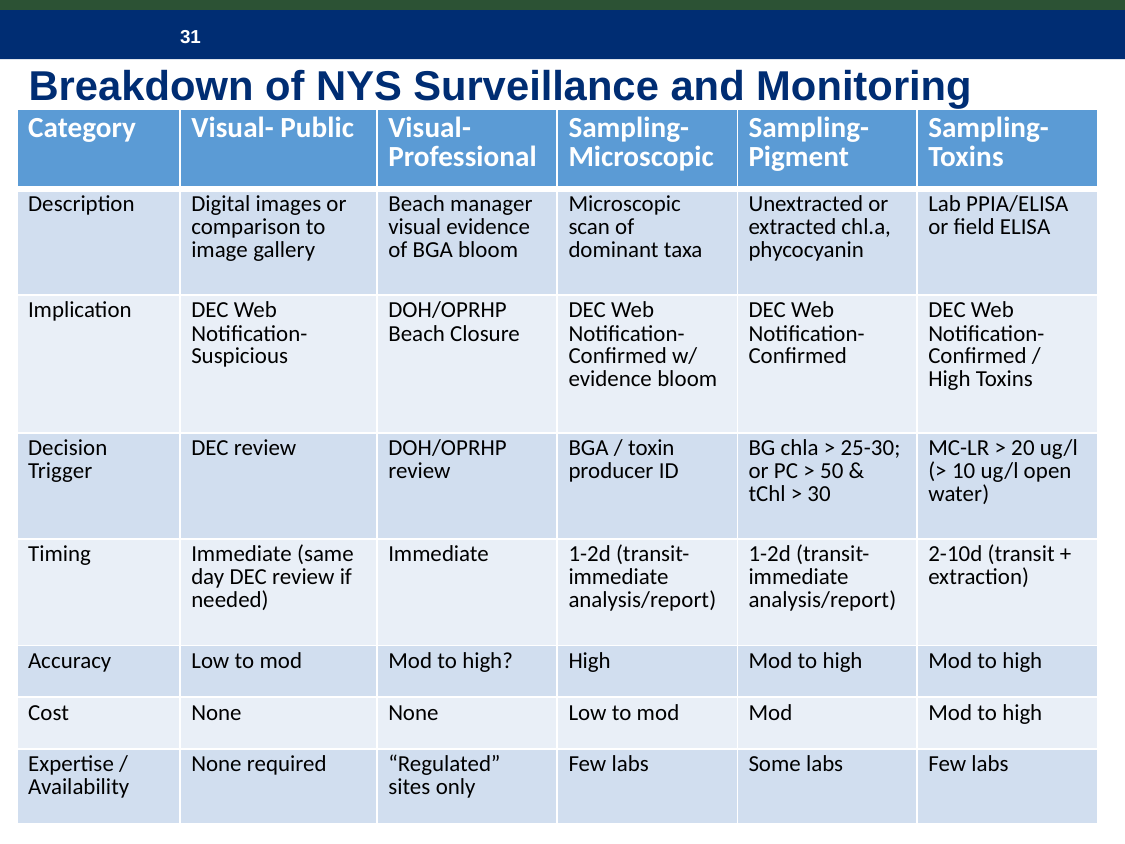

# Breakdown of NYS Surveillance and Monitoring
| Category | Visual- Public | Visual- Professional | Sampling-Microscopic | Sampling- Pigment | Sampling- Toxins |
| --- | --- | --- | --- | --- | --- |
| Description | Digital images or comparison to image gallery | Beach manager visual evidence of BGA bloom | Microscopic scan of dominant taxa | Unextracted or extracted chl.a, phycocyanin | Lab PPIA/ELISA or field ELISA |
| Implication | DEC Web Notification- Suspicious | DOH/OPRHP Beach Closure | DEC Web Notification- Confirmed w/ evidence bloom | DEC Web Notification- Confirmed | DEC Web Notification- Confirmed / High Toxins |
| Decision Trigger | DEC review | DOH/OPRHP review | BGA / toxin producer ID | BG chla > 25-30; or PC > 50 & tChl > 30 | MC-LR > 20 ug/l (> 10 ug/l open water) |
| Timing | Immediate (same day DEC review if needed) | Immediate | 1-2d (transit- immediate analysis/report) | 1-2d (transit- immediate analysis/report) | 2-10d (transit + extraction) |
| Accuracy | Low to mod | Mod to high? | High | Mod to high | Mod to high |
| Cost | None | None | Low to mod | Mod | Mod to high |
| Expertise / Availability | None required | “Regulated” sites only | Few labs | Some labs | Few labs |